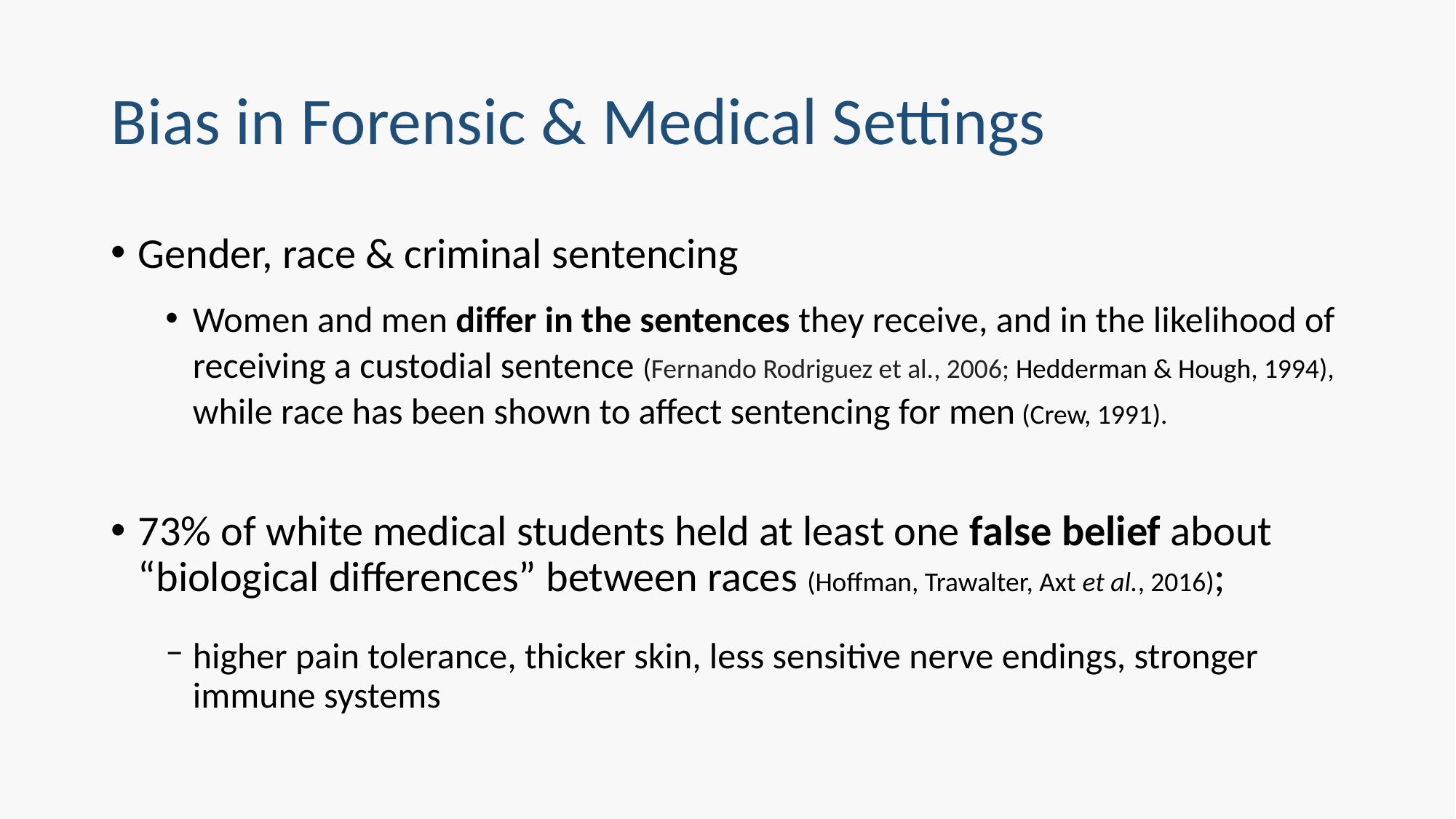

# Bias in Forensic & Medical Settings
Gender, race & criminal sentencing
Women and men differ in the sentences they receive, and in the likelihood of receiving a custodial sentence (Fernando Rodriguez et al., 2006; Hedderman & Hough, 1994), while race has been shown to affect sentencing for men (Crew, 1991).

73% of white medical students held at least one false belief about “biological differences” between races (Hoffman, Trawalter, Axt et al., 2016);
higher pain tolerance, thicker skin, less sensitive nerve endings, stronger immune systems